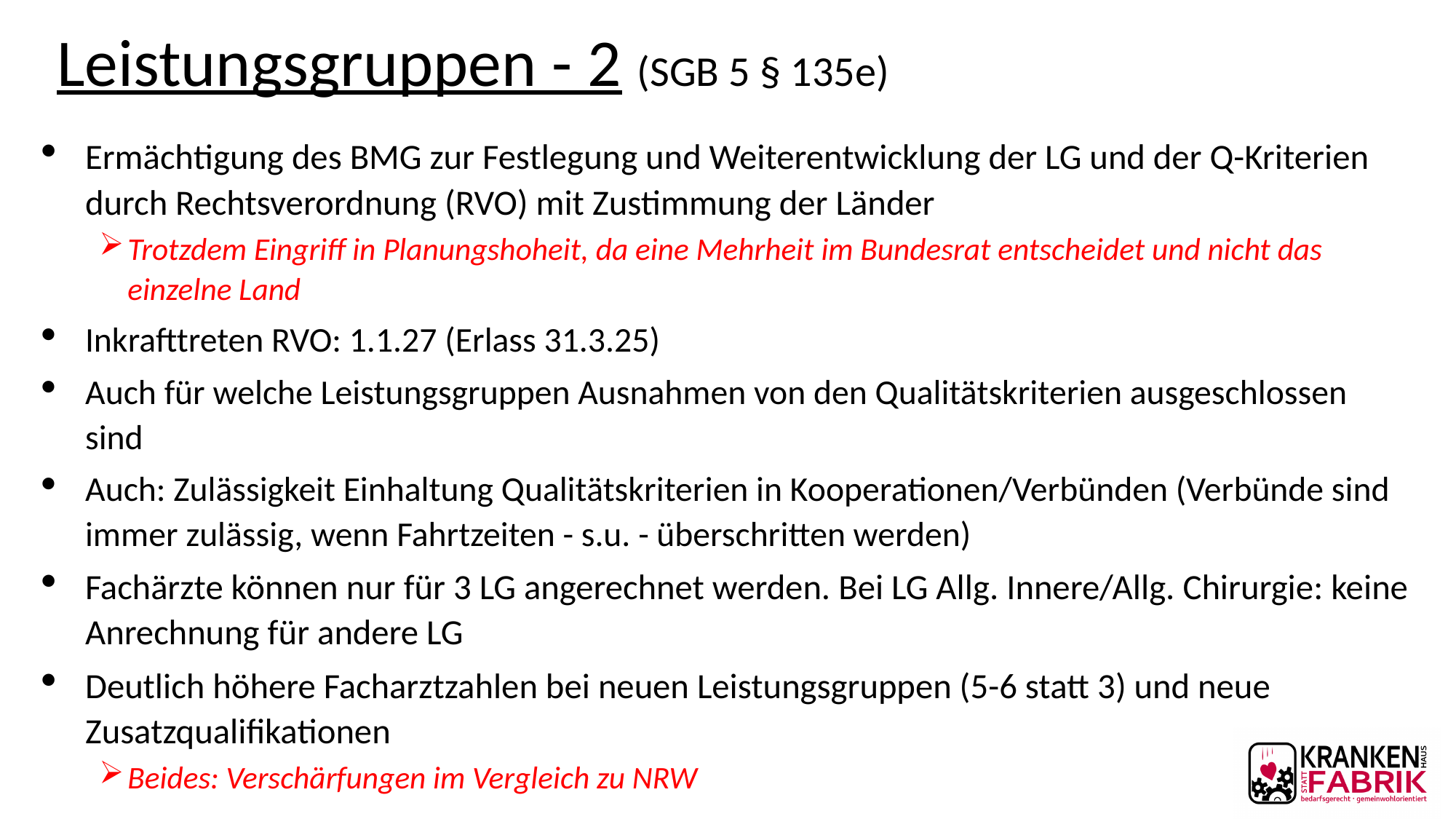

# Leistungsgruppen - 2 (SGB 5 § 135e)
Ermächtigung des BMG zur Festlegung und Weiterentwicklung der LG und der Q-Kriterien durch Rechtsverordnung (RVO) mit Zustimmung der Länder
Trotzdem Eingriff in Planungshoheit, da eine Mehrheit im Bundesrat entscheidet und nicht das einzelne Land
Inkrafttreten RVO: 1.1.27 (Erlass 31.3.25)
Auch für welche Leistungsgruppen Ausnahmen von den Qualitätskriterien ausgeschlossen sind
Auch: Zulässigkeit Einhaltung Qualitätskriterien in Kooperationen/Verbünden (Verbünde sind immer zulässig, wenn Fahrtzeiten - s.u. - überschritten werden)
Fachärzte können nur für 3 LG angerechnet werden. Bei LG Allg. Innere/Allg. Chirurgie: keine Anrechnung für andere LG
Deutlich höhere Facharztzahlen bei neuen Leistungsgruppen (5-6 statt 3) und neue Zusatzqualifikationen
Beides: Verschärfungen im Vergleich zu NRW